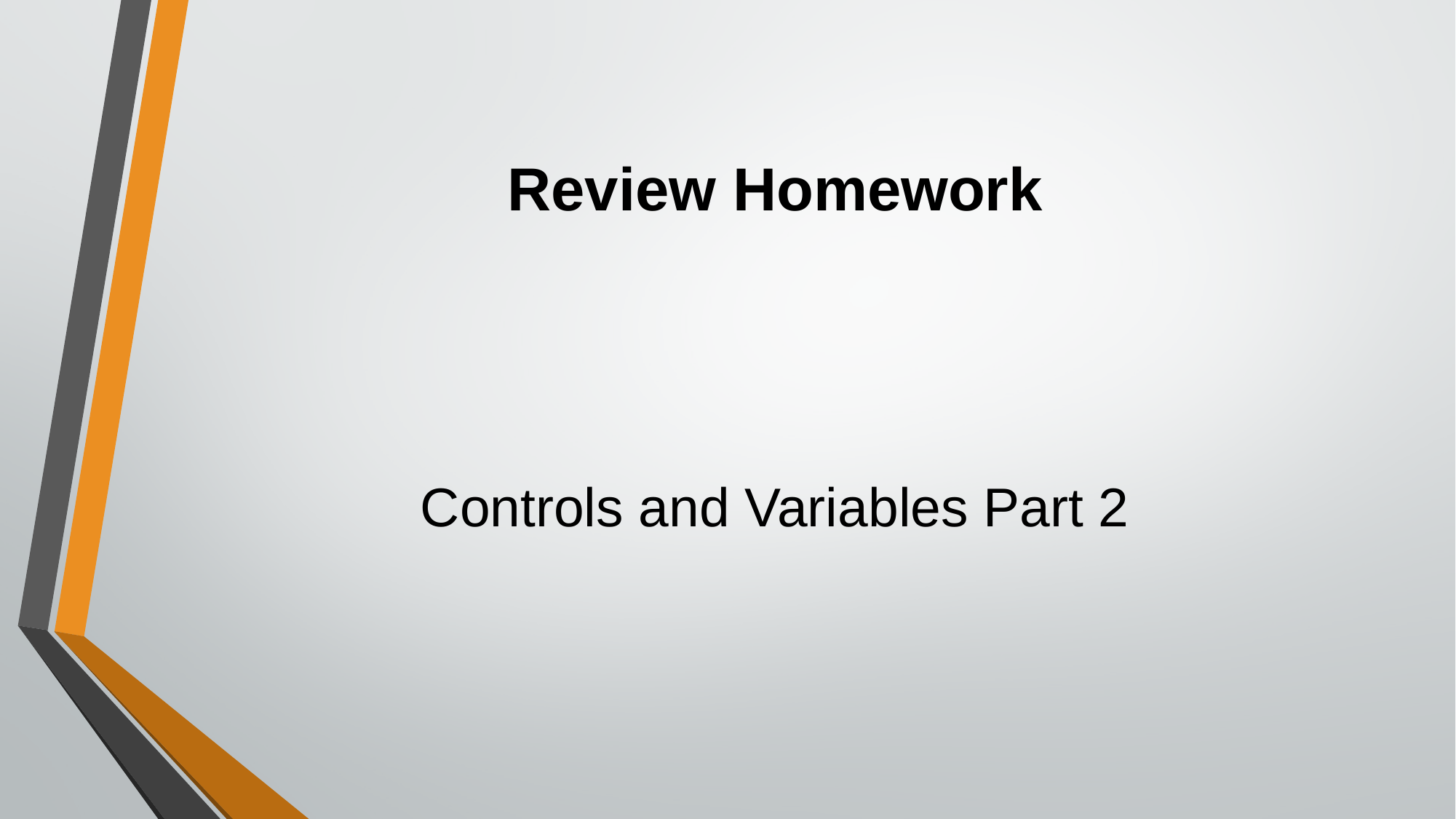

# Review Homework
Controls and Variables Part 2